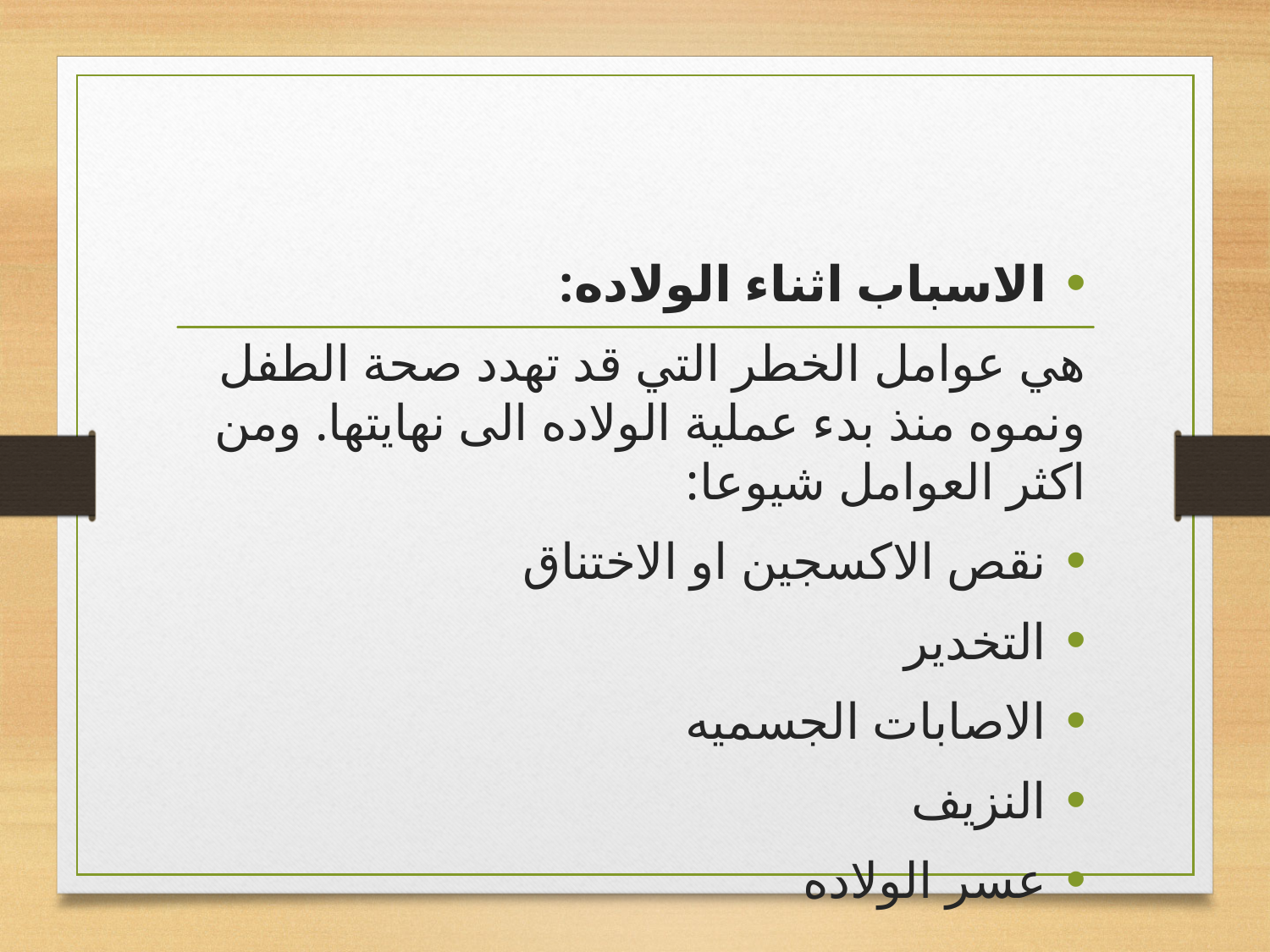

الاسباب اثناء الولاده:
هي عوامل الخطر التي قد تهدد صحة الطفل ونموه منذ بدء عملية الولاده الى نهايتها. ومن اكثر العوامل شيوعا:
نقص الاكسجين او الاختناق
التخدير
الاصابات الجسميه
النزيف
عسر الولاده